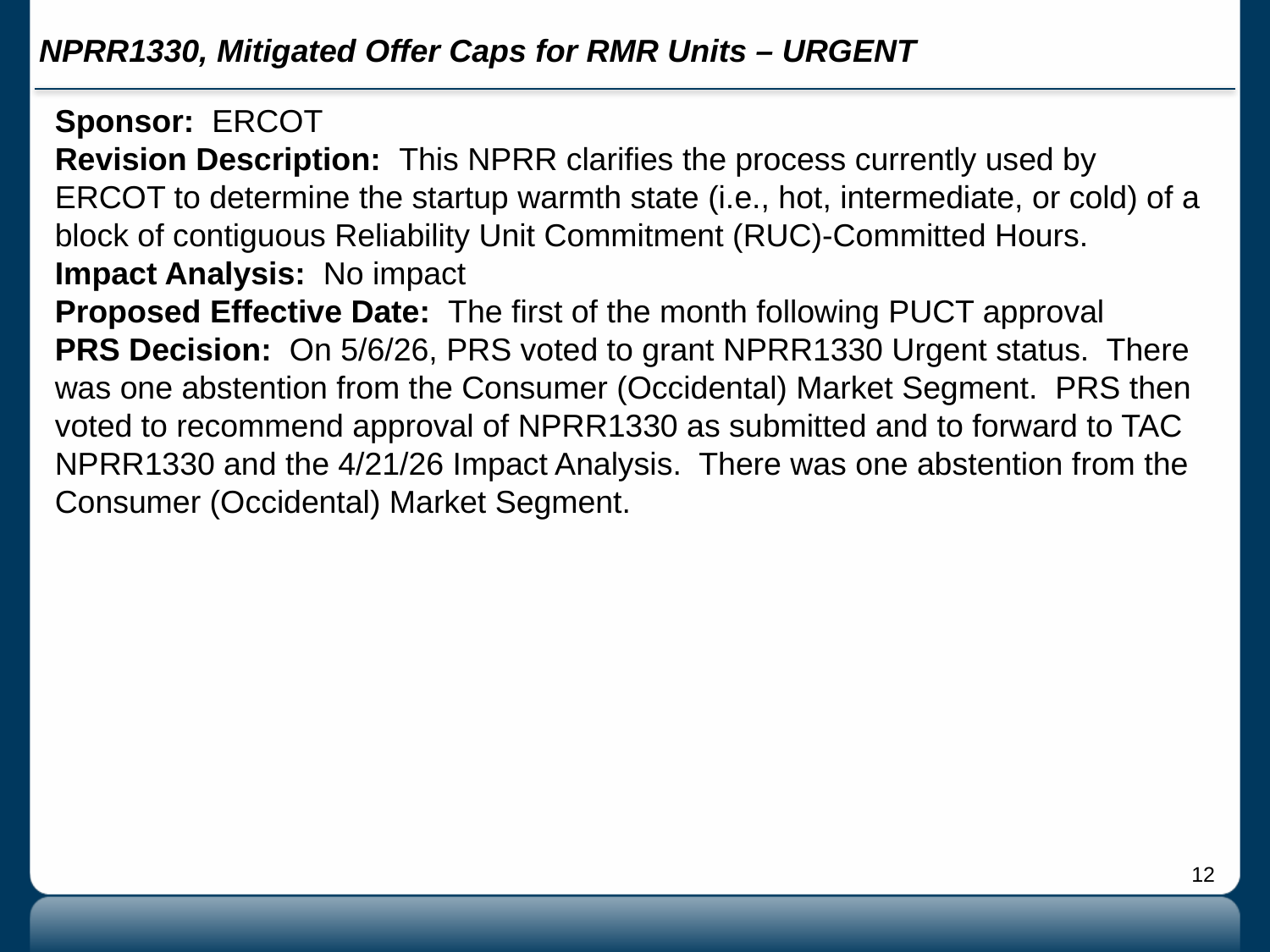

# NPRR1330, Mitigated Offer Caps for RMR Units – URGENT
Sponsor:  ERCOT
Revision Description:  This NPRR clarifies the process currently used by ERCOT to determine the startup warmth state (i.e., hot, intermediate, or cold) of a block of contiguous Reliability Unit Commitment (RUC)-Committed Hours.
Impact Analysis:  No impact
Proposed Effective Date:  The first of the month following PUCT approval
PRS Decision:  On 5/6/26, PRS voted to grant NPRR1330 Urgent status.  There was one abstention from the Consumer (Occidental) Market Segment.  PRS then voted to recommend approval of NPRR1330 as submitted and to forward to TAC NPRR1330 and the 4/21/26 Impact Analysis.  There was one abstention from the Consumer (Occidental) Market Segment.